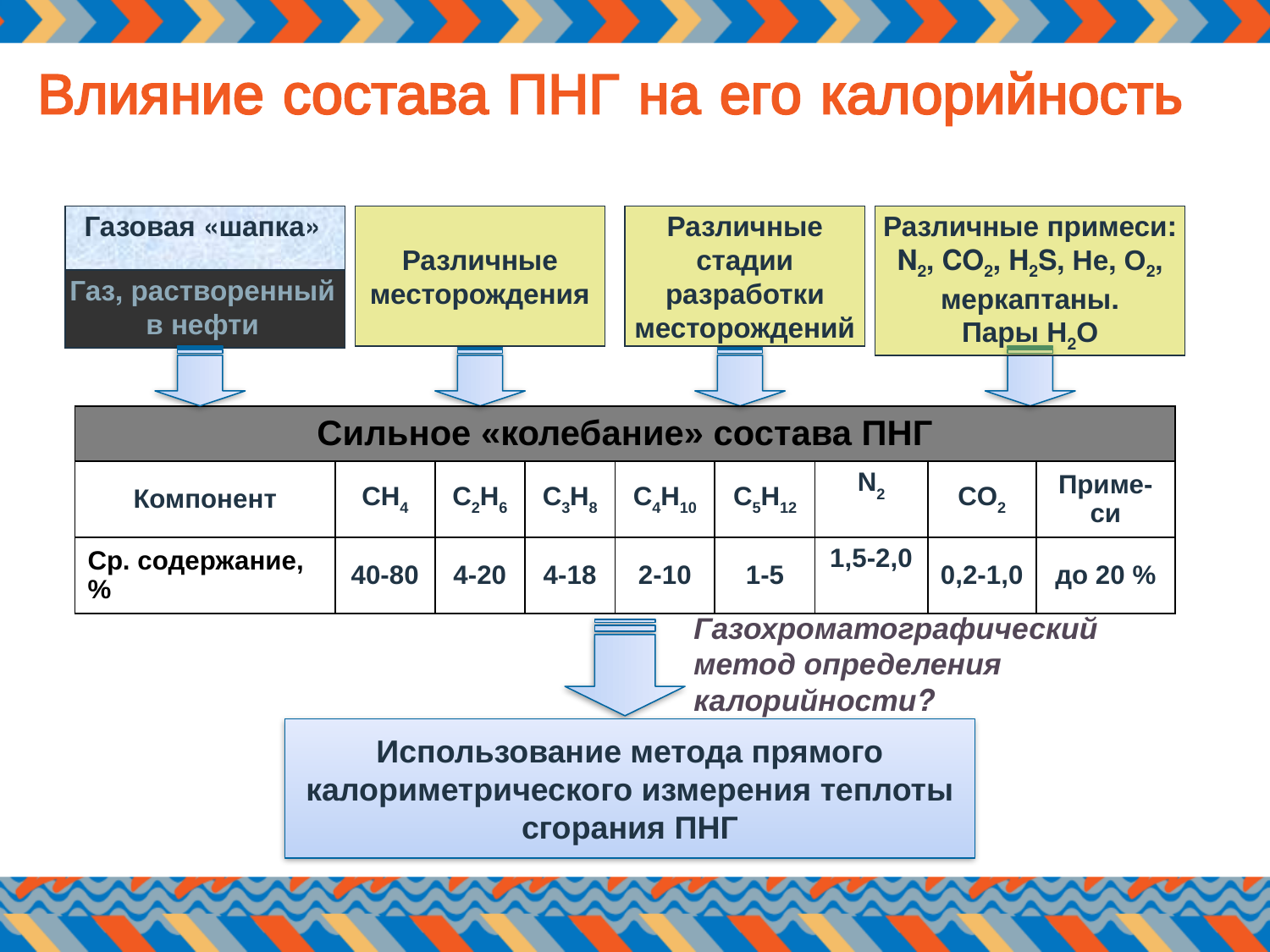

Влияние состава ПНГ на его калорийность
Газовая «шапка»
Газ, растворенный в нефти
Различные месторождения
Различные стадии разработки месторождений
Различные примеси:
N2, CO2, H2S, Не, О2,
меркаптаны.
Пары Н2О

| Сильное «колебание» состава ПНГ |  |  |  |  |  |  |  |  |
| --- | --- | --- | --- | --- | --- | --- | --- | --- |
| Компонент | СН4 | С2Н6 | С3Н8 | С4Н10 | С5Н12 | N2 | CO2 | Приме-си |
| Ср. содержание, % | 40-80 | 4-20 | 4-18 | 2-10 | 1-5 | 1,5-2,0 | 0,2-1,0 | до 20 % |
Газохроматографический метод определения калорийности?

Использование метода прямого калориметрического измерения теплоты сгорания ПНГ